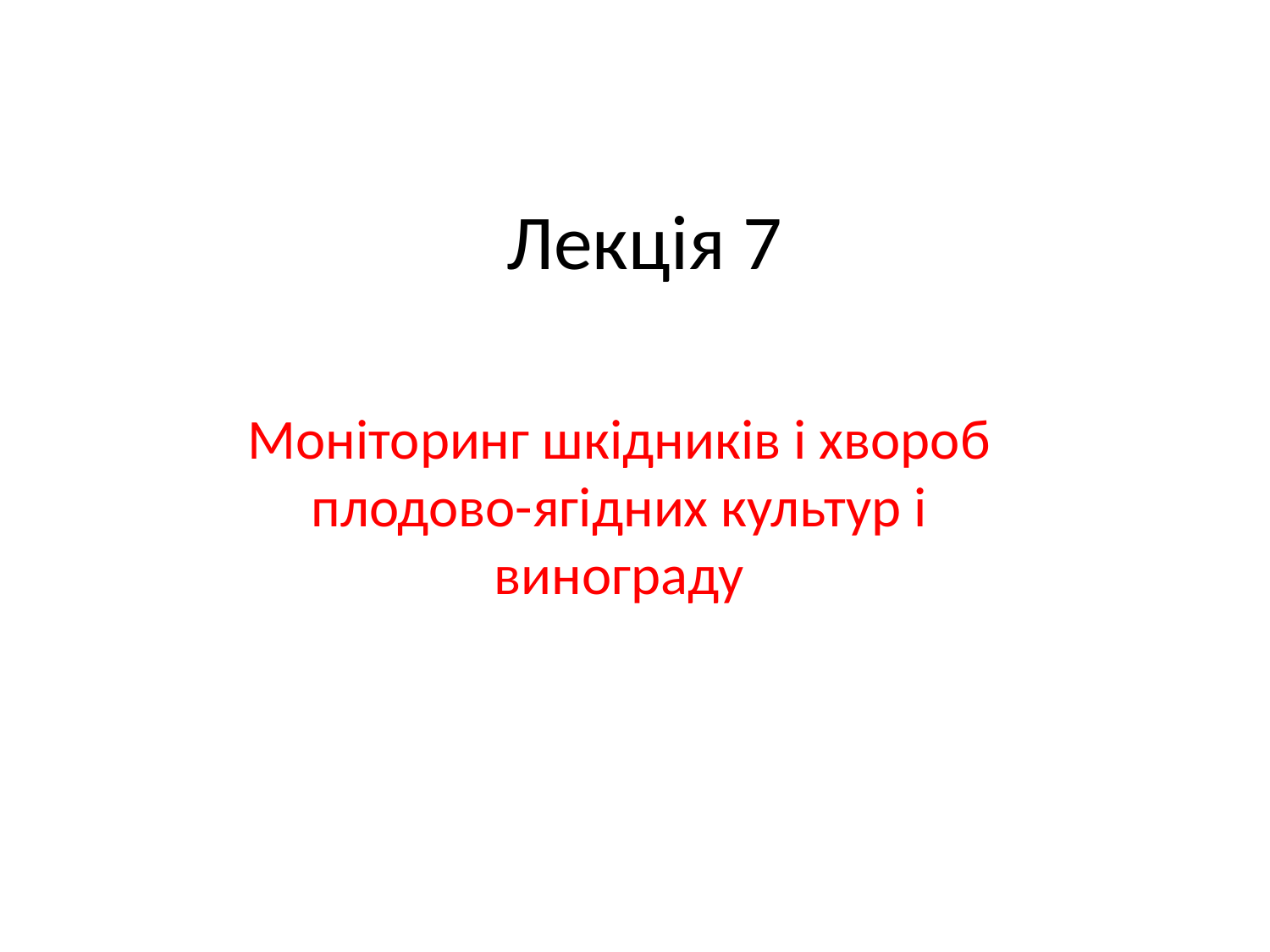

# Лекція 7
Моніторинг шкідників і хвороб плодово-ягідних культур і винограду